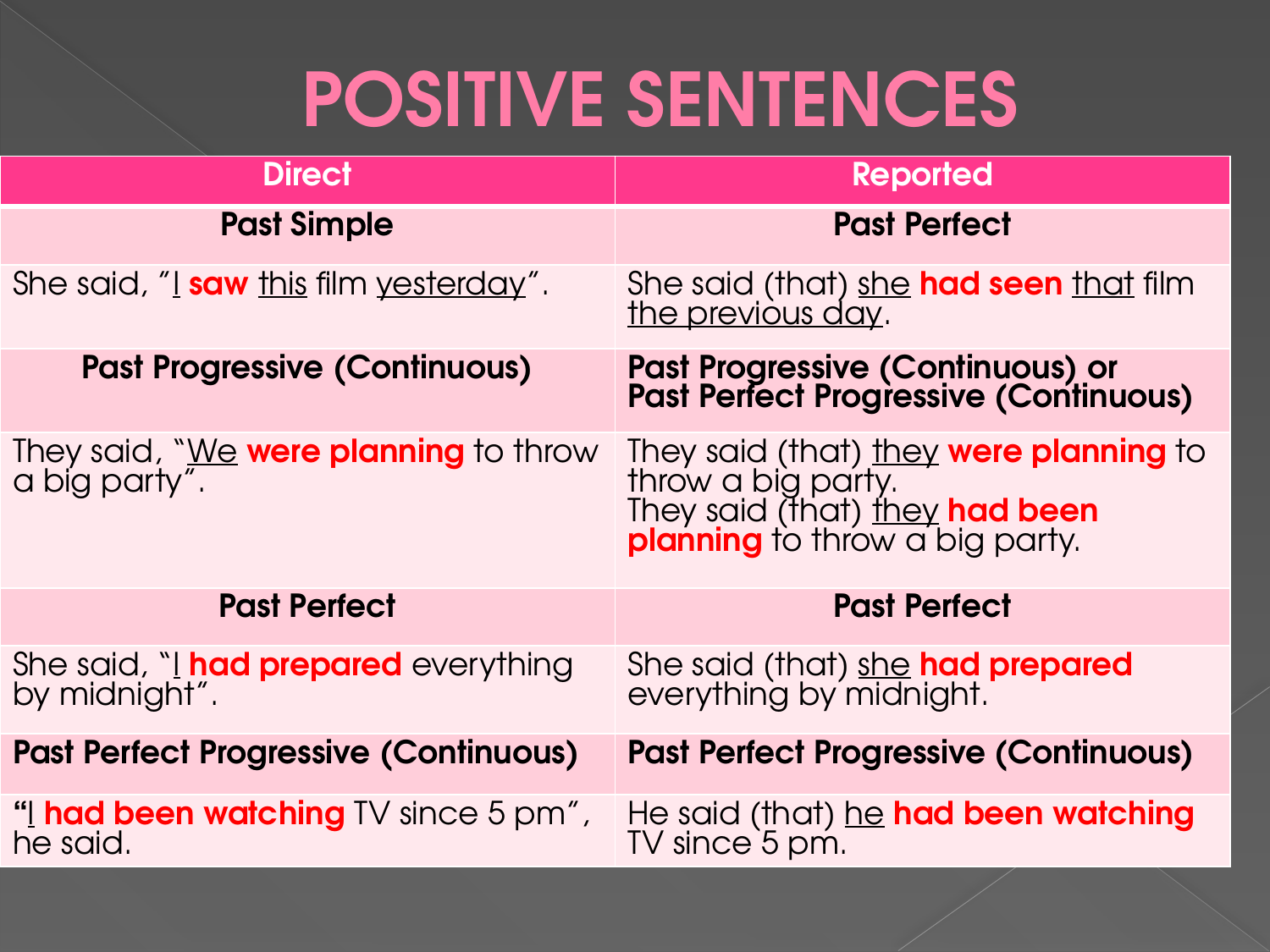

# POSITIVE SENTENCES
| Direct | Reported |
| --- | --- |
| Past Simple | Past Perfect |
| She said, ”I saw this film yesterday”. | She said (that) she had seen that film the previous day. |
| Past Progressive (Continuous) | Past Progressive (Continuous) or Past Perfect Progressive (Continuous) |
| They said, “We were planning to throw a big party”. | They said (that) they were planning to throw a big party. They said (that) they had been planning to throw a big party. |
| Past Perfect | Past Perfect |
| She said, “I had prepared everything by midnight”. | She said (that) she had prepared everything by midnight. |
| Past Perfect Progressive (Continuous) | Past Perfect Progressive (Continuous) |
| “I had been watching TV since 5 pm”, he said. | He said (that) he had been watching TV since 5 pm. |